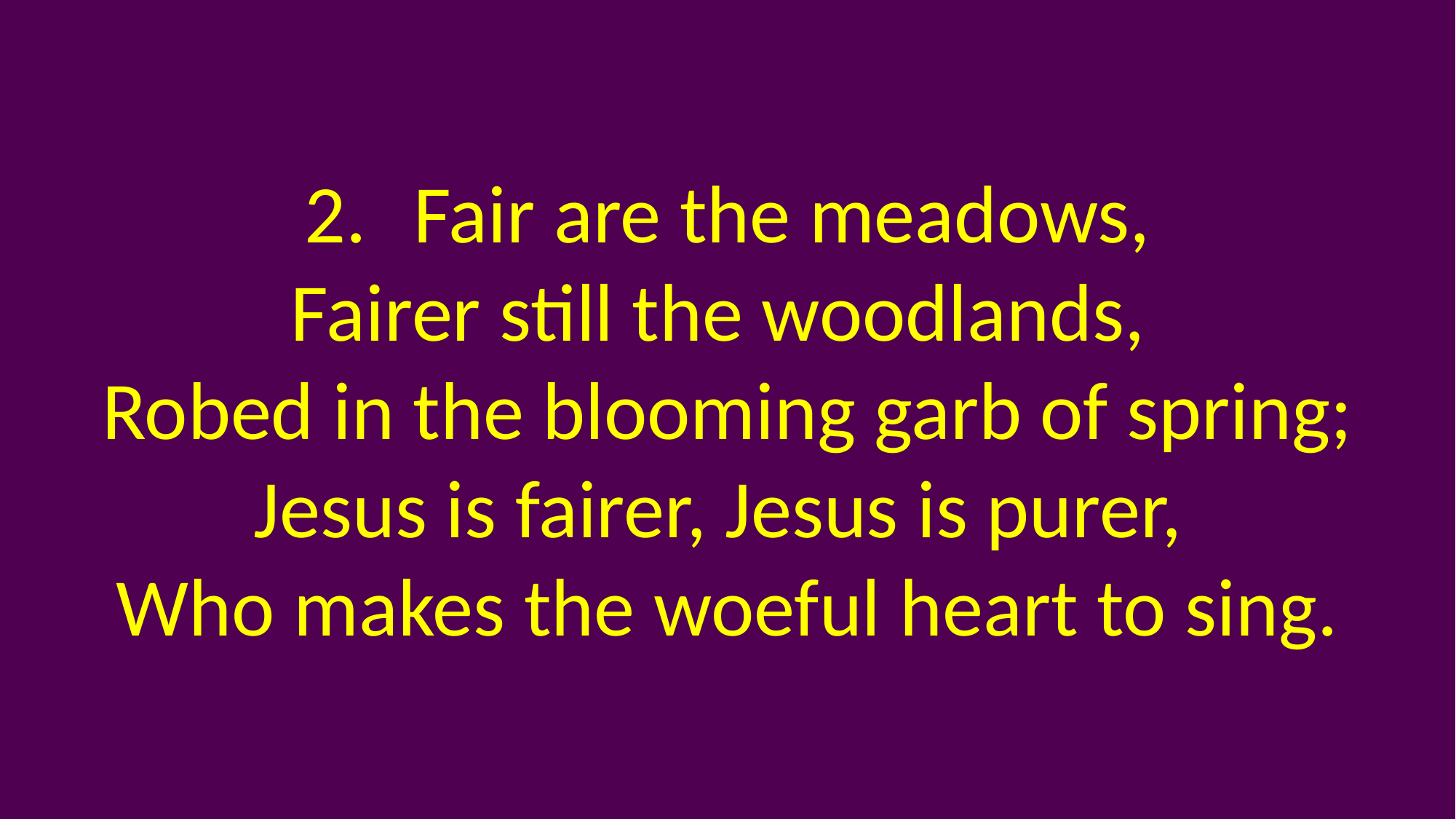

2. 	Fair are the meadows,
Fairer still the woodlands,
Robed in the blooming garb of spring;
Jesus is fairer, Jesus is purer,
Who makes the woeful heart to sing.